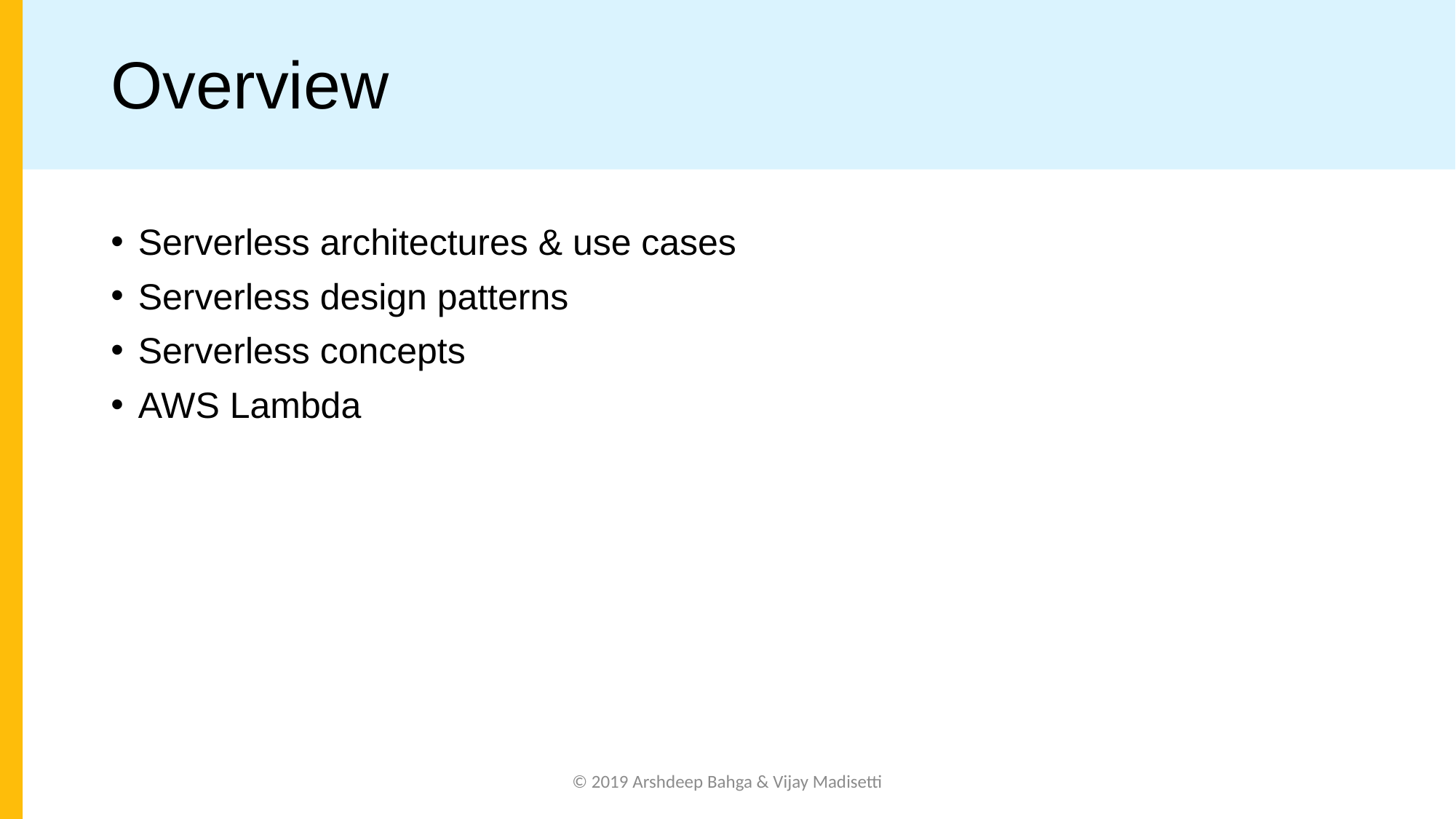

# Overview
Serverless architectures & use cases
Serverless design patterns
Serverless concepts
AWS Lambda
© 2019 Arshdeep Bahga & Vijay Madisetti